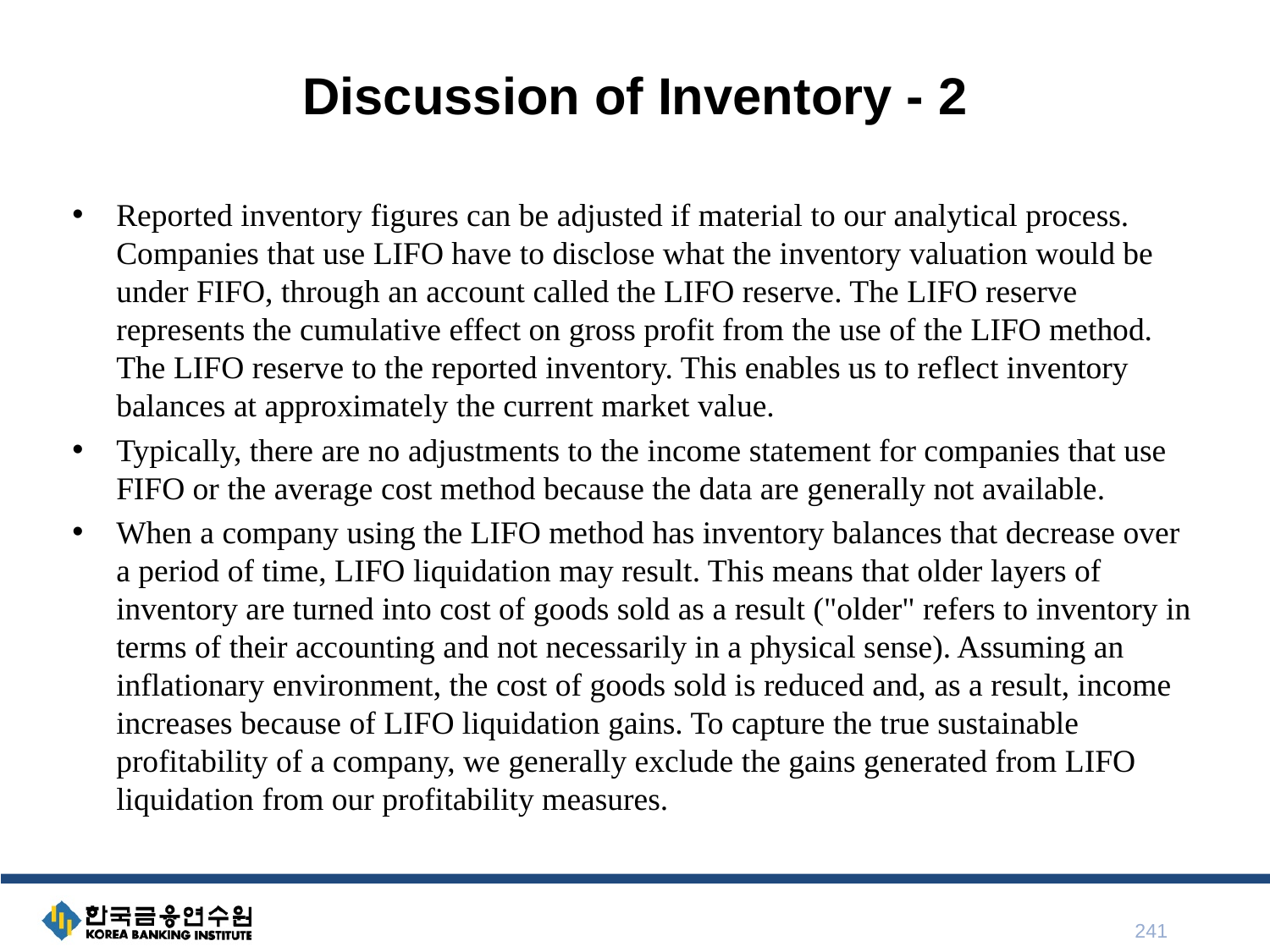

# Discussion of Inventory - 2
Reported inventory figures can be adjusted if material to our analytical process. Companies that use LIFO have to disclose what the inventory valuation would be under FIFO, through an account called the LIFO reserve. The LIFO reserve represents the cumulative effect on gross profit from the use of the LIFO method. The LIFO reserve to the reported inventory. This enables us to reflect inventory balances at approximately the current market value.
Typically, there are no adjustments to the income statement for companies that use FIFO or the average cost method because the data are generally not available.
When a company using the LIFO method has inventory balances that decrease over a period of time, LIFO liquidation may result. This means that older layers of inventory are turned into cost of goods sold as a result ("older" refers to inventory in terms of their accounting and not necessarily in a physical sense). Assuming an inflationary environment, the cost of goods sold is reduced and, as a result, income increases because of LIFO liquidation gains. To capture the true sustainable profitability of a company, we generally exclude the gains generated from LIFO liquidation from our profitability measures.

241